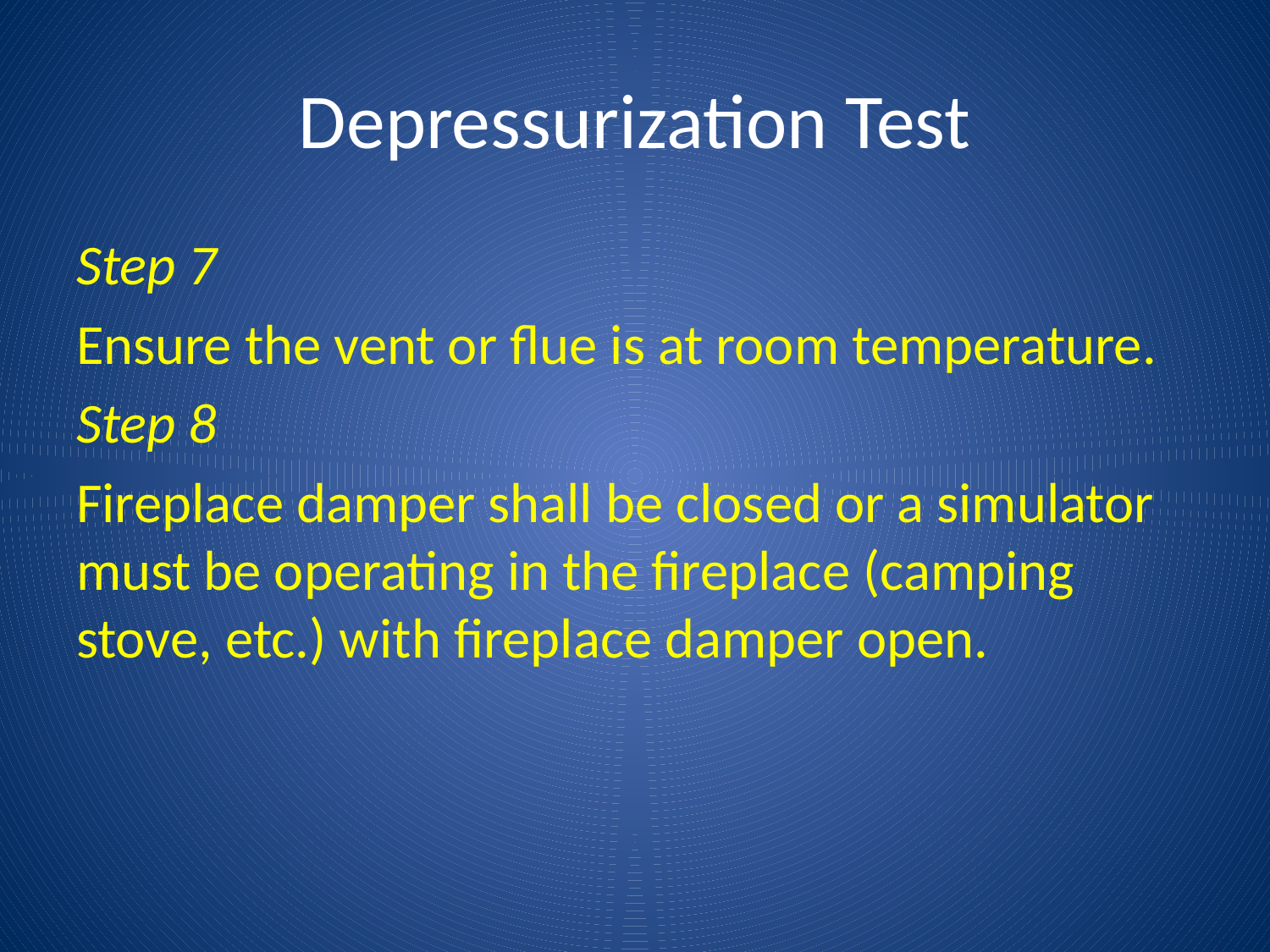

# Depressurization Test
Step 7
Ensure the vent or flue is at room temperature.
Step 8
Fireplace damper shall be closed or a simulator must be operating in the fireplace (camping stove, etc.) with fireplace damper open.